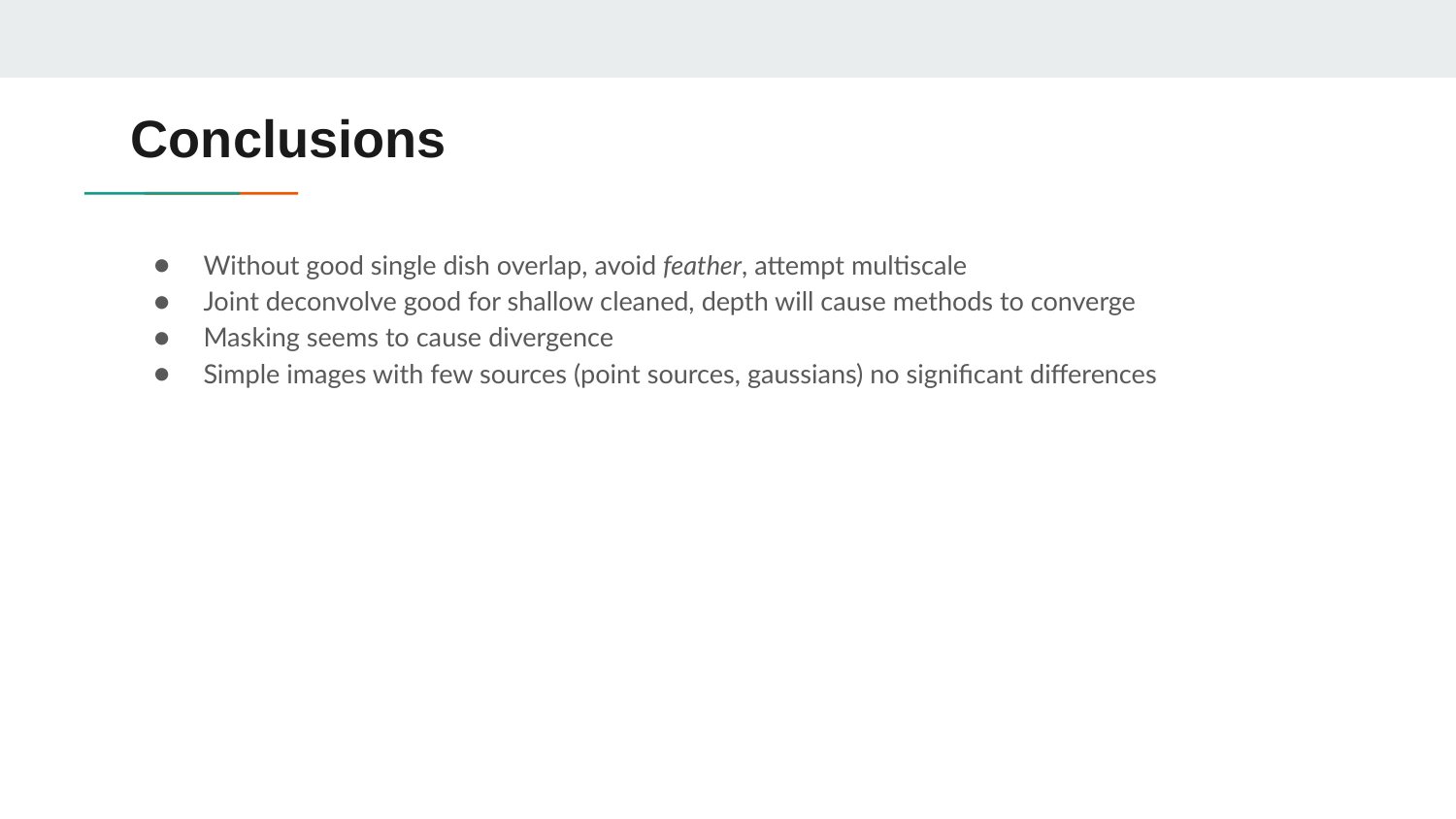

# Conclusions
Without good single dish overlap, avoid feather, attempt multiscale
Joint deconvolve good for shallow cleaned, depth will cause methods to converge
Masking seems to cause divergence
Simple images with few sources (point sources, gaussians) no significant differences